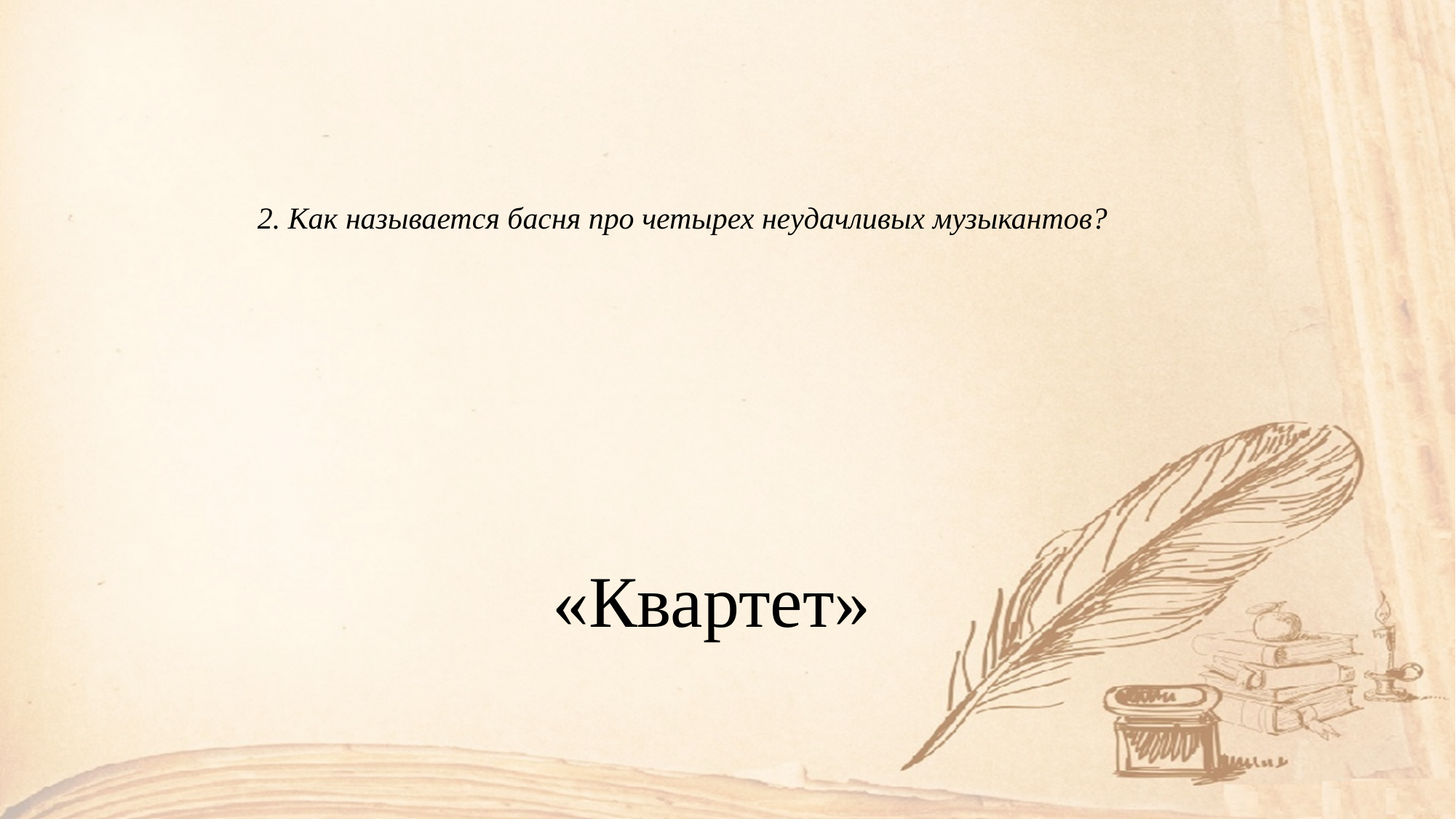

# 2. Как называется басня про четырех неудачливых музыкантов?
      «Квартет»